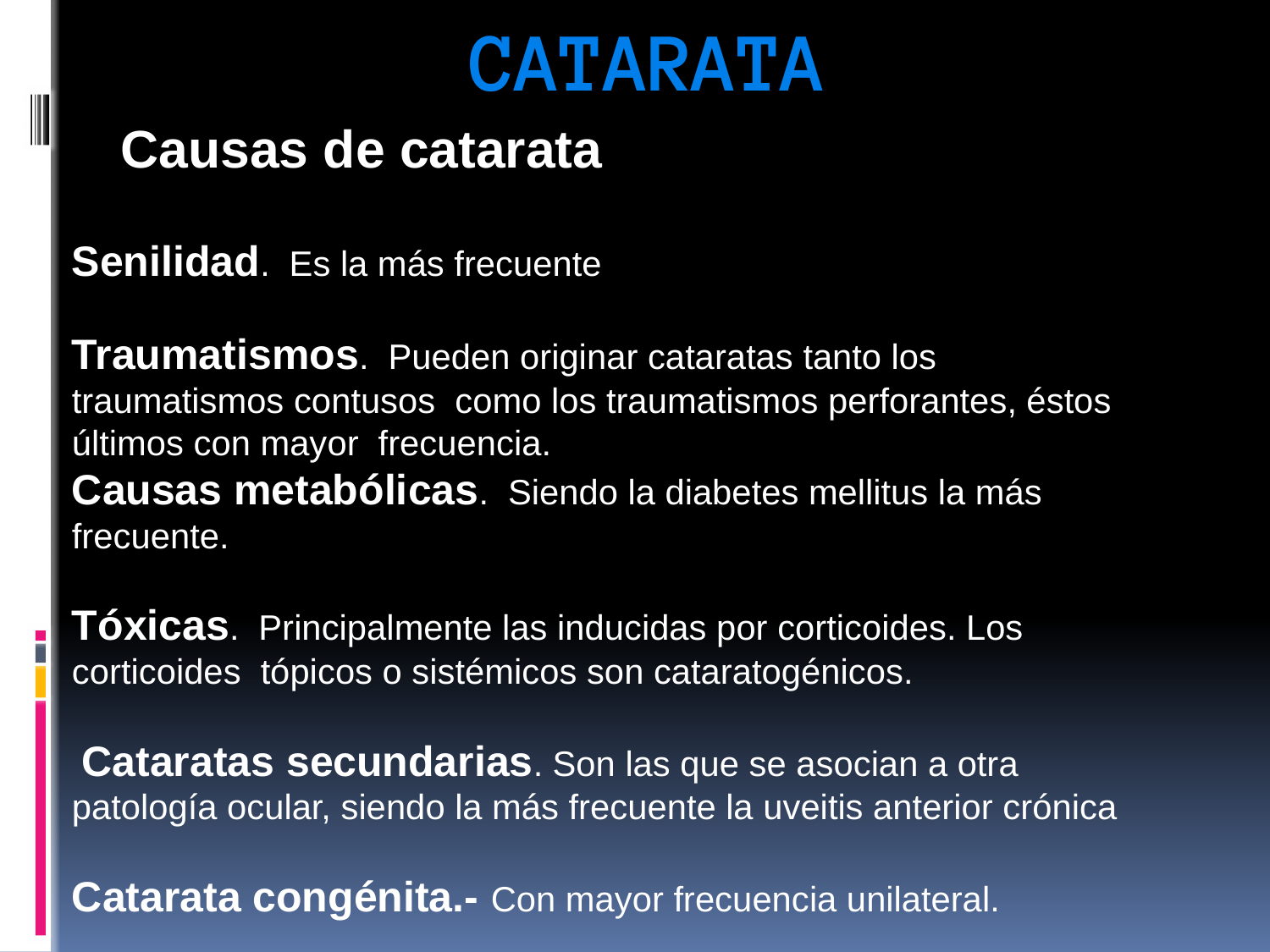

# CATARATA
  Causas de catarata
Senilidad.  Es la más frecuente

Traumatismos.  Pueden originar cataratas tanto los traumatismos contusos  como los traumatismos perforantes, éstos últimos con mayor  frecuencia.
Causas metabólicas.  Siendo la diabetes mellitus la más frecuente.

Tóxicas.  Principalmente las inducidas por corticoides. Los corticoides  tópicos o sistémicos son cataratogénicos.

 Cataratas secundarias. Son las que se asocian a otra patología ocular, siendo la más frecuente la uveitis anterior crónica

Catarata congénita.- Con mayor frecuencia unilateral.